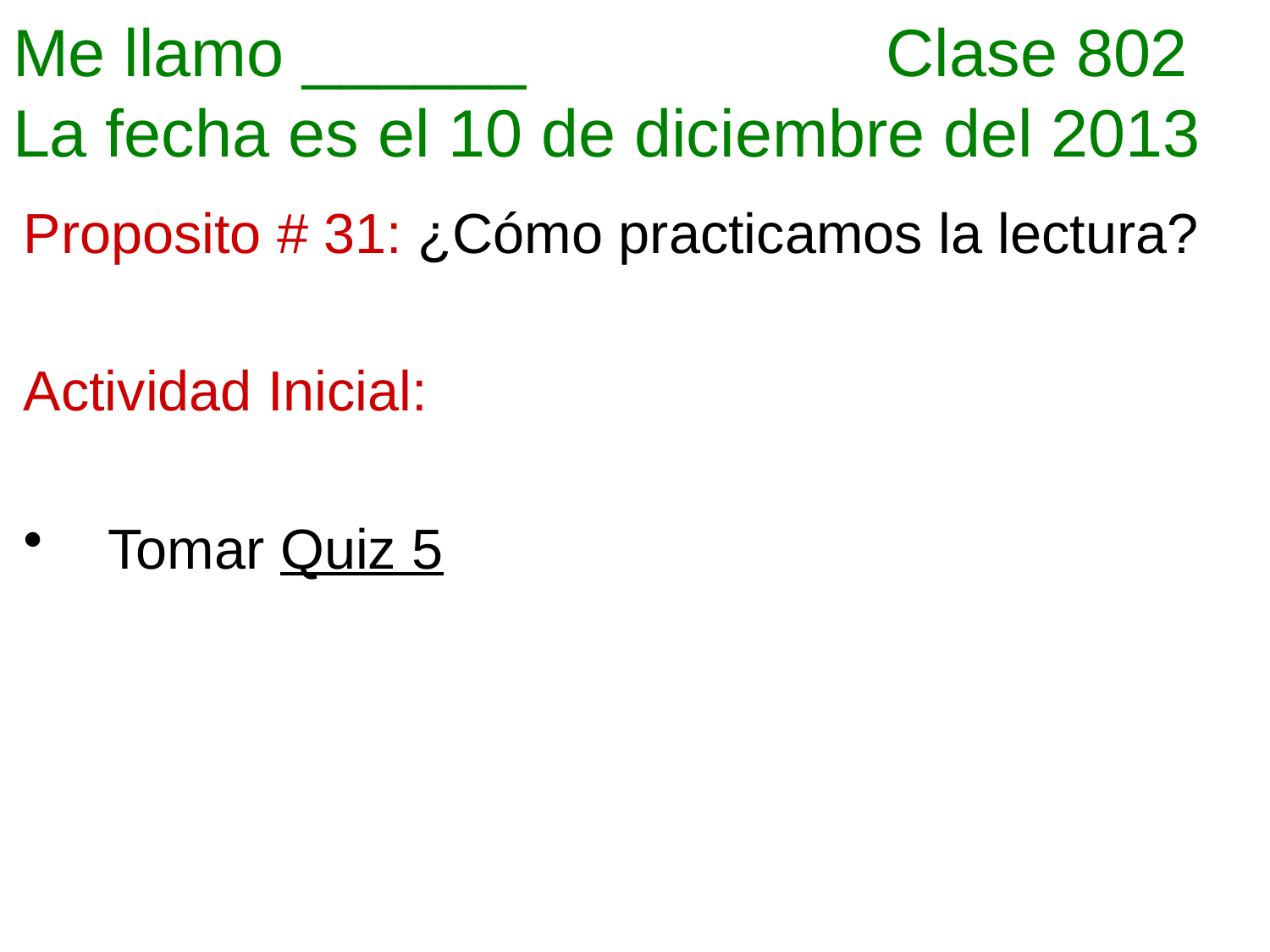

# Me llamo ______		      Clase 802 La fecha es el 10 de diciembre del 2013
Proposito # 31: ¿Cómo practicamos la lectura?

Actividad Inicial:

Tomar Quiz 5